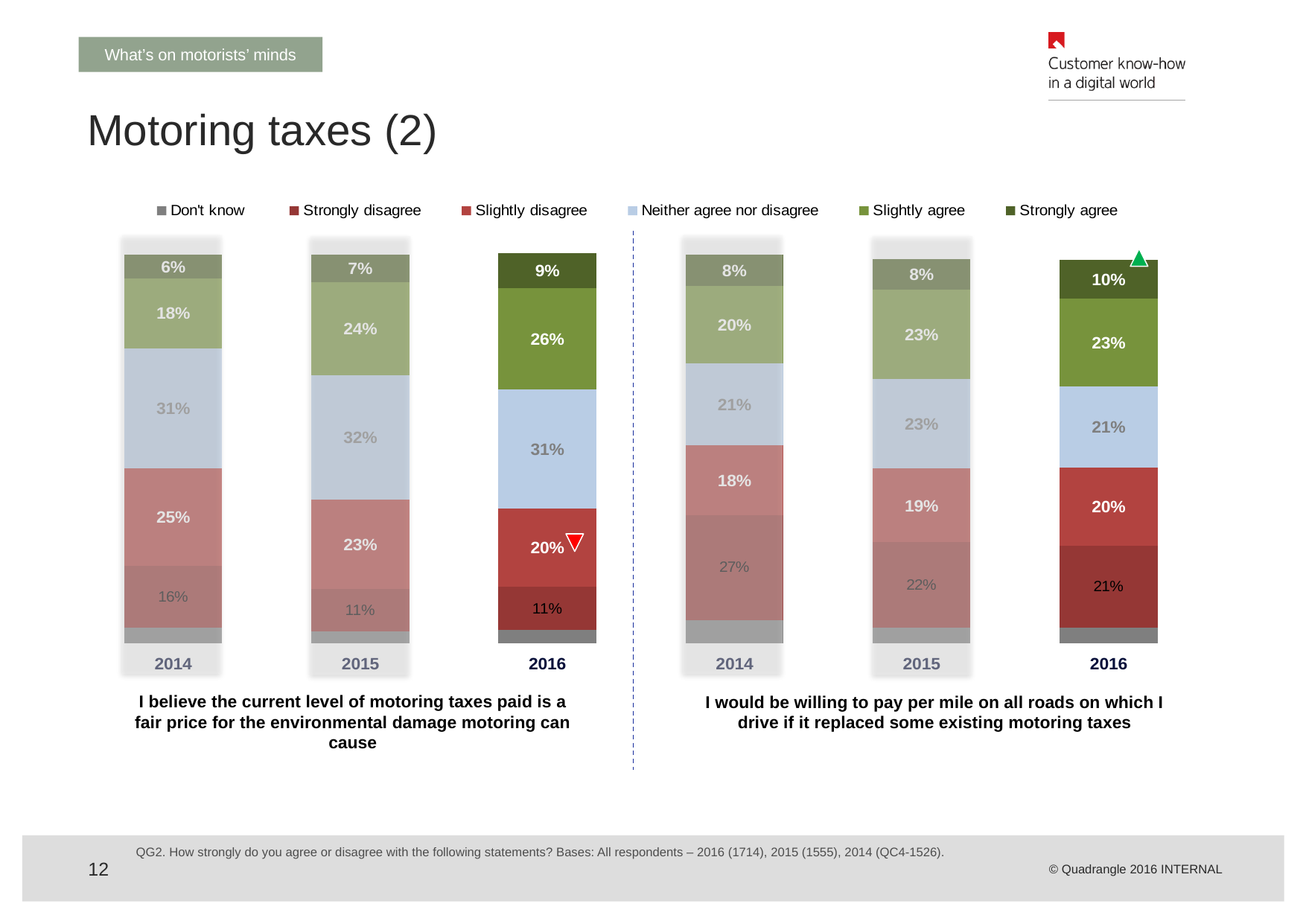

What’s on motorists’ minds
# Motoring taxes (2)

### Chart

| Category | Don't know  | Strongly disagree | Slightly disagree | Neither agree nor disagree | Slightly agree | Strongly agree |
|---|---|---|---|---|---|---|
| 2014 | 0.04000000000000002 | 0.16 | 0.25 | 0.3100000000000009 | 0.18000000000000024 | 0.06000000000000003 |
| 2015 | 0.030000000000000002 | 0.11 | 0.23 | 0.320000000000001 | 0.2400000000000002 | 0.07000000000000002 |
| 2016 | 0.033838973162190006 | 0.11085180863479954 | 0.20245040840140077 | 0.306301050175 | 0.26196032672109976 | 0.09000000000000002 |
| 2014 | 0.06000000000000003 | 0.27 | 0.18000000000000024 | 0.21000000000000021 | 0.2 | 0.08000000000000004 |
| 2015 | 0.04000000000000002 | 0.22 | 0.19 | 0.23 | 0.23 | 0.08000000000000004 |
| 2016 | 0.04084014002334 | 0.21000000000000021 | 0.2007001166861 | 0.21003500583430057 | 0.22637106184359987 | 0.1003500583431 |

I believe the current level of motoring taxes paid is a fair price for the environmental damage motoring can cause
I would be willing to pay per mile on all roads on which I drive if it replaced some existing motoring taxes
QG2. How strongly do you agree or disagree with the following statements? Bases: All respondents – 2016 (1714), 2015 (1555), 2014 (QC4-1526).